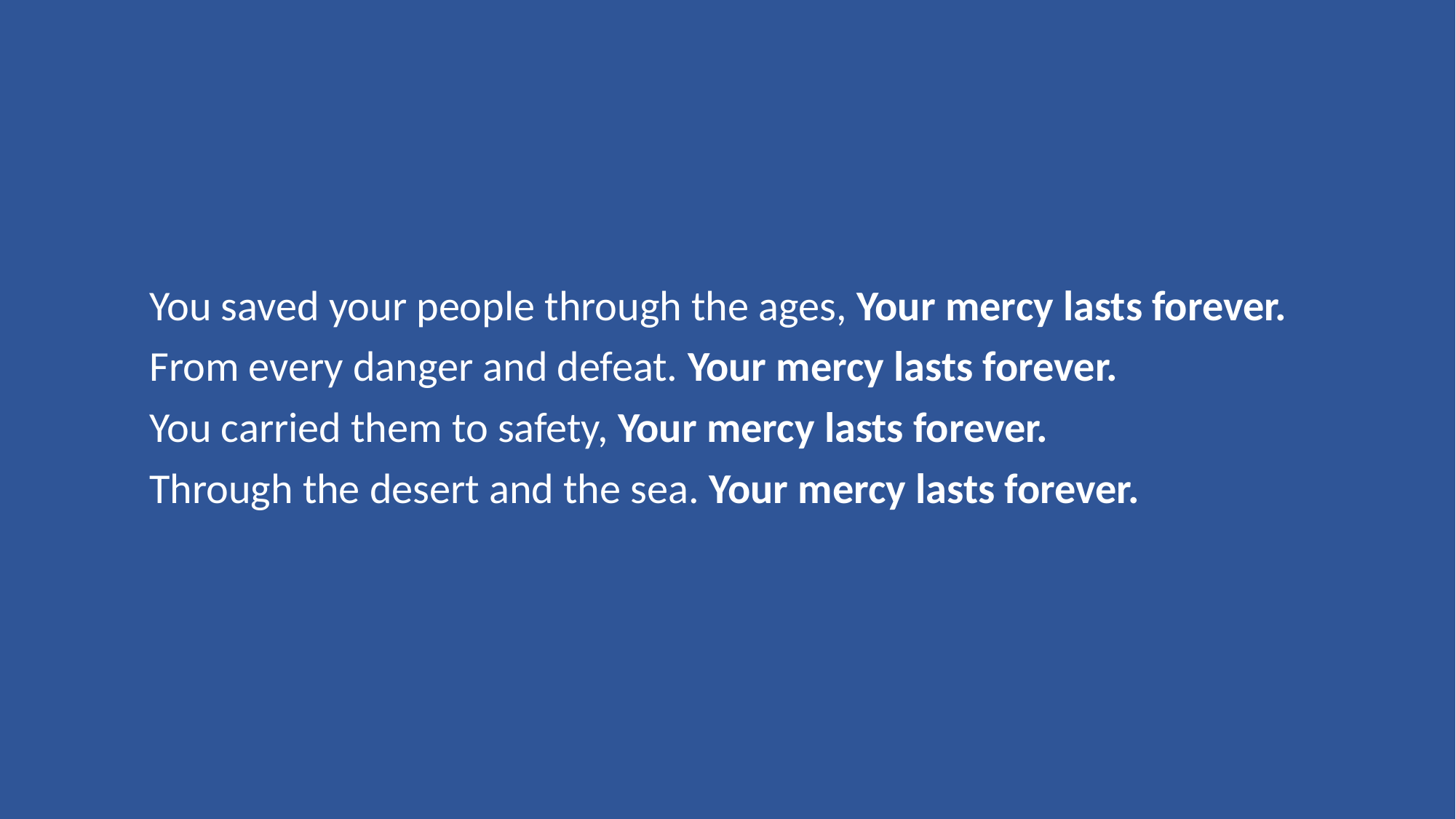

You saved your people through the ages, Your mercy lasts forever.
From every danger and defeat. Your mercy lasts forever.
You carried them to safety, Your mercy lasts forever.
Through the desert and the sea. Your mercy lasts forever.